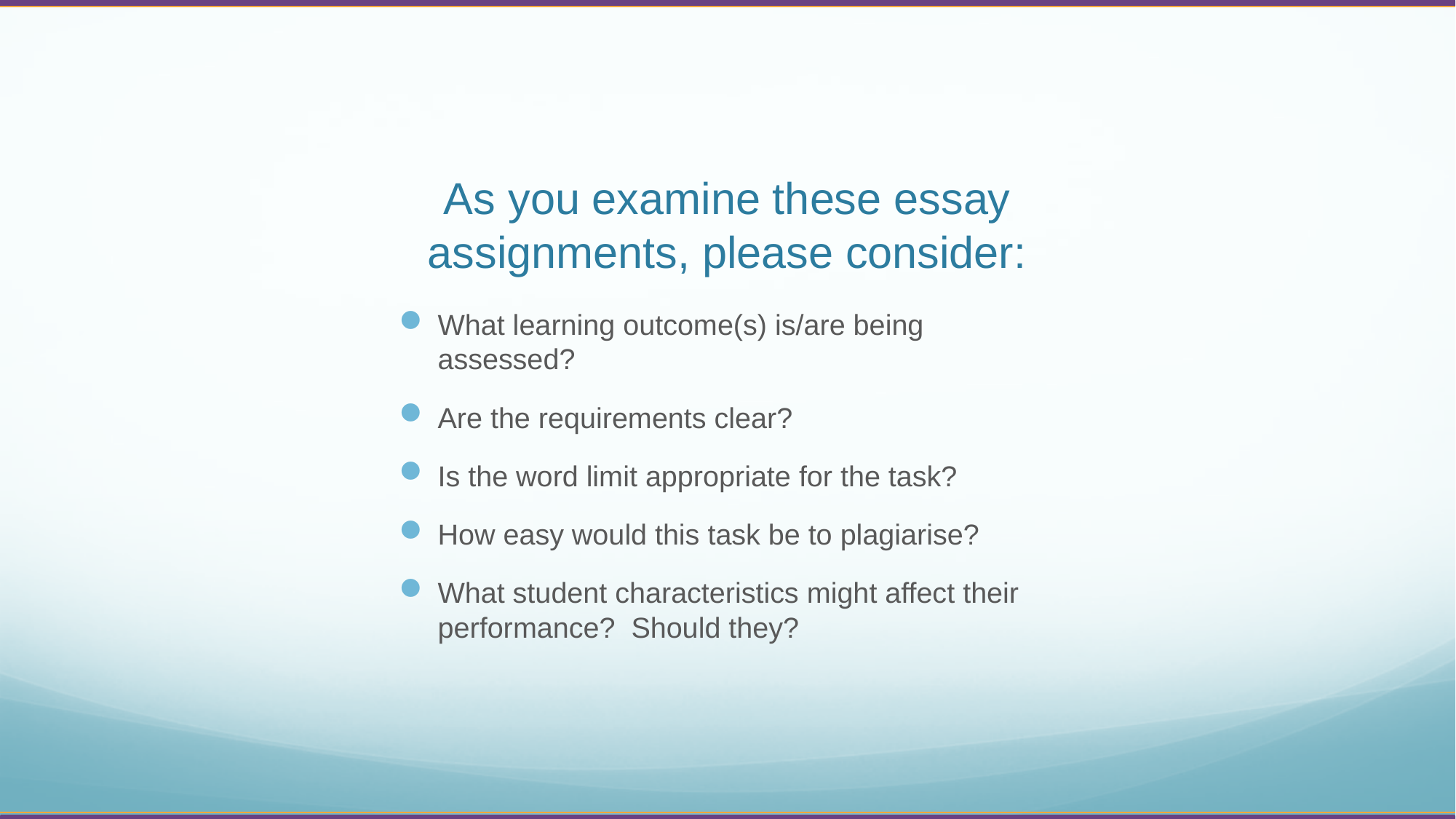

# As you examine these essay assignments, please consider:
What learning outcome(s) is/are being assessed?
Are the requirements clear?
Is the word limit appropriate for the task?
How easy would this task be to plagiarise?
What student characteristics might affect their performance?  Should they?